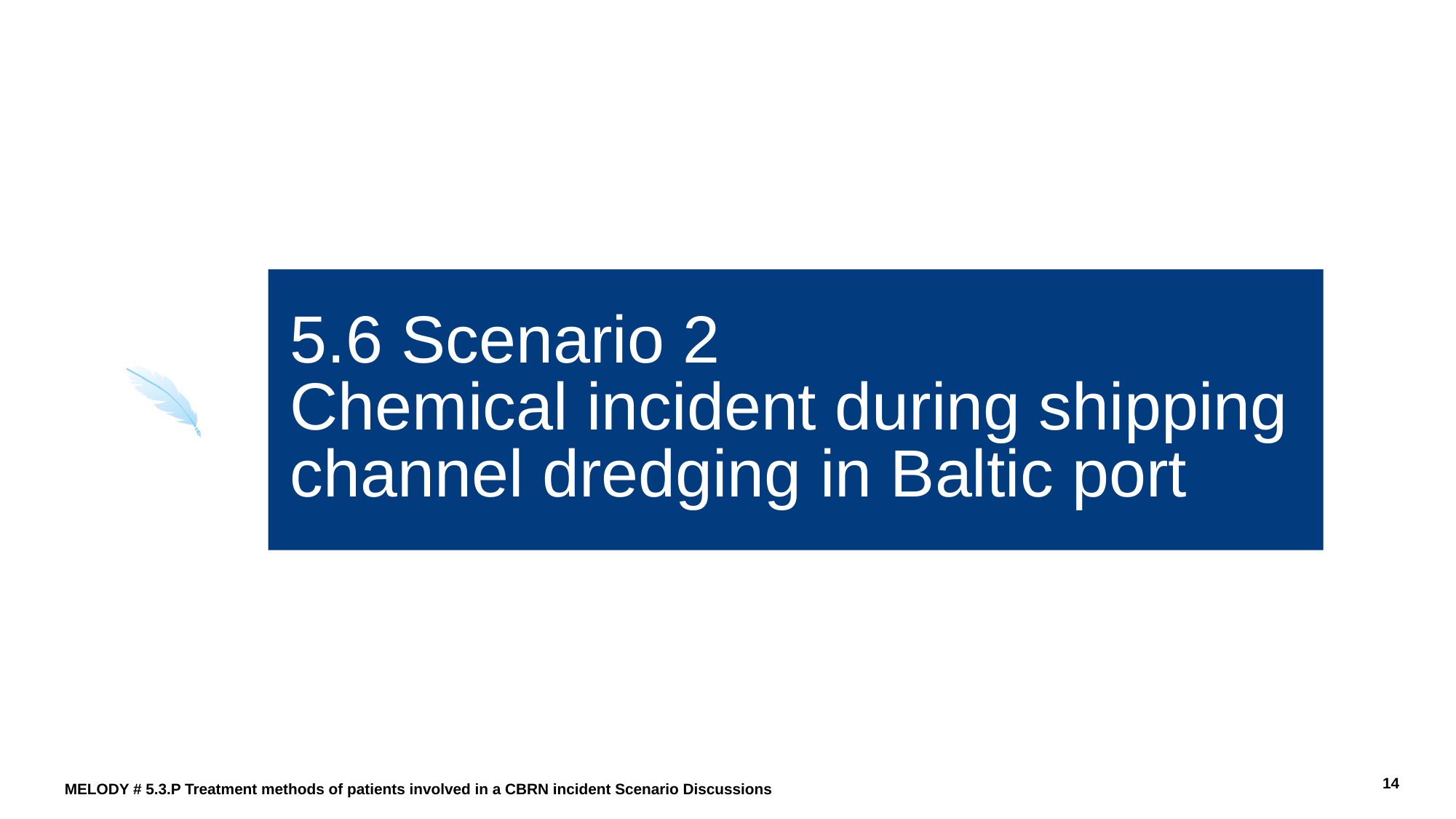

# 5.6 Scenario 2 Chemical incident during shipping channel dredging in Baltic port
MELODY # 5.3.P Treatment methods of patients involved in a CBRN incident Scenario Discussions
14